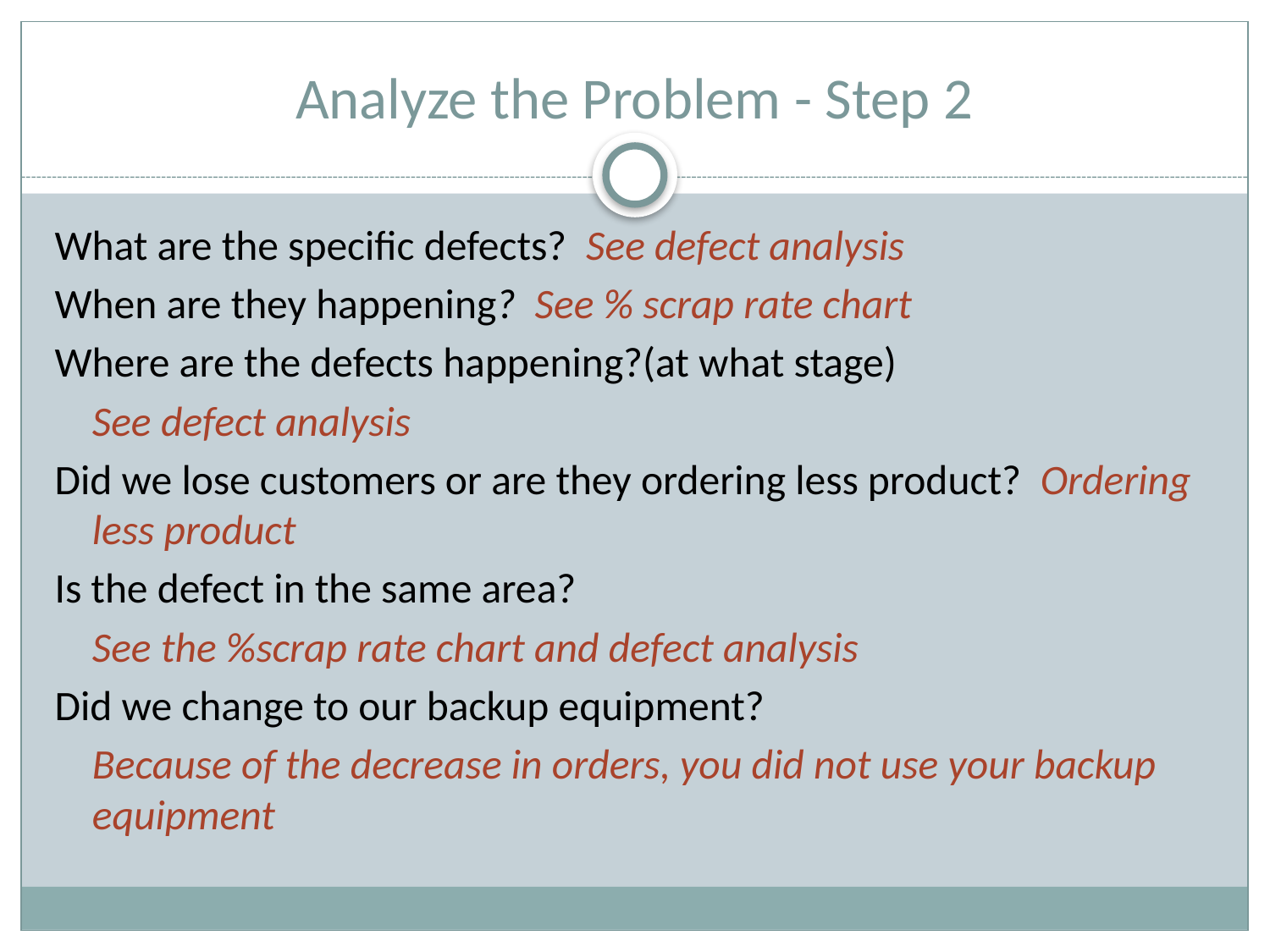

# Analyze the Problem - Step 2
What are the specific defects?  See defect analysis
When are they happening?  See % scrap rate chart
Where are the defects happening?(at what stage)
	See defect analysis
Did we lose customers or are they ordering less product?  Ordering less product
Is the defect in the same area?
	See the %scrap rate chart and defect analysis
Did we change to our backup equipment?
	Because of the decrease in orders, you did not use your backup equipment